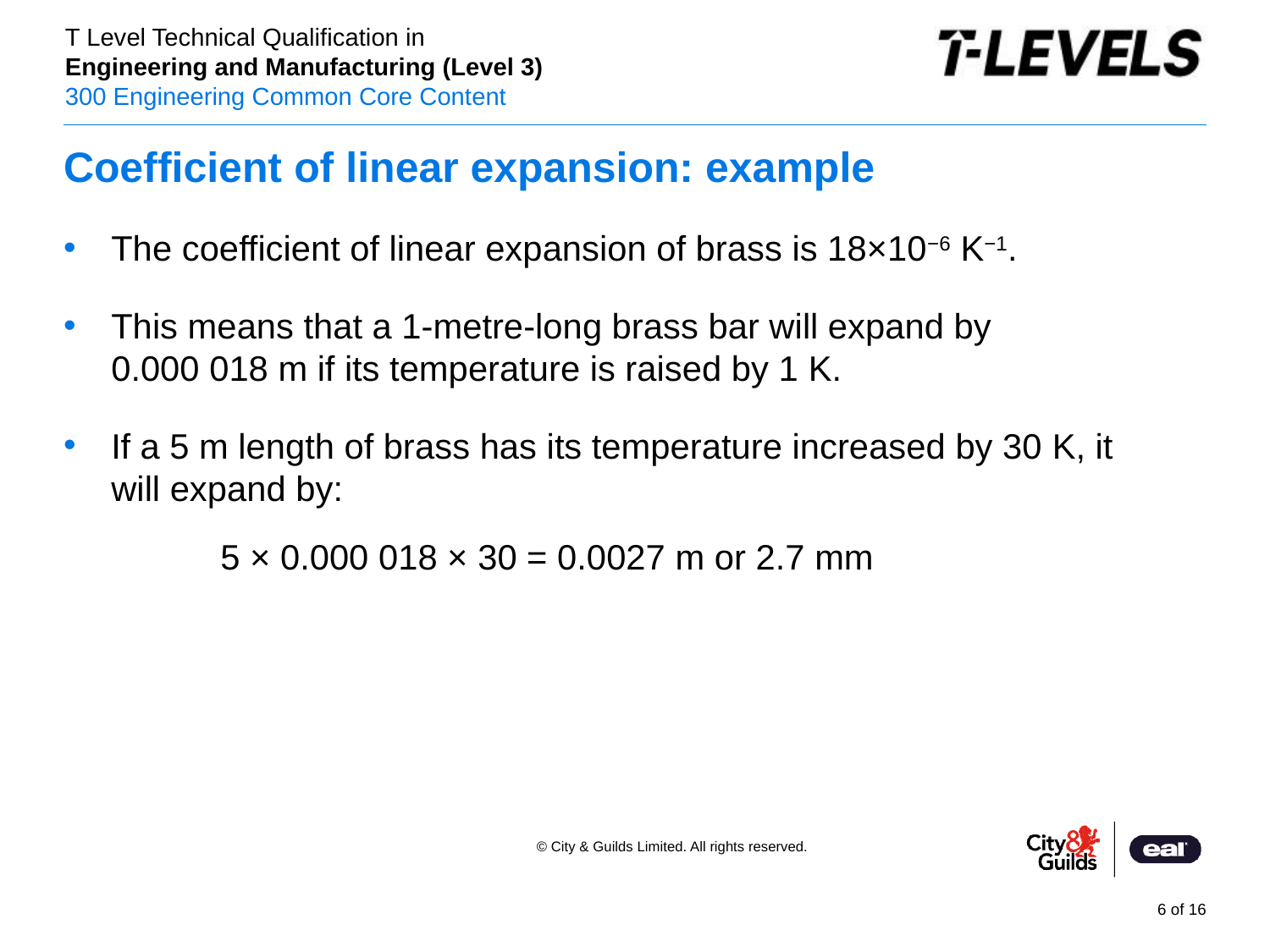

# Coefficient of linear expansion: example
The coefficient of linear expansion of brass is 18×10−6 K−1.
This means that a 1-metre-long brass bar will expand by
0.000 018 m if its temperature is raised by 1 K.
If a 5 m length of brass has its temperature increased by 30 K, it will expand by:
	5 × 0.000 018 × 30 = 0.0027 m or 2.7 mm